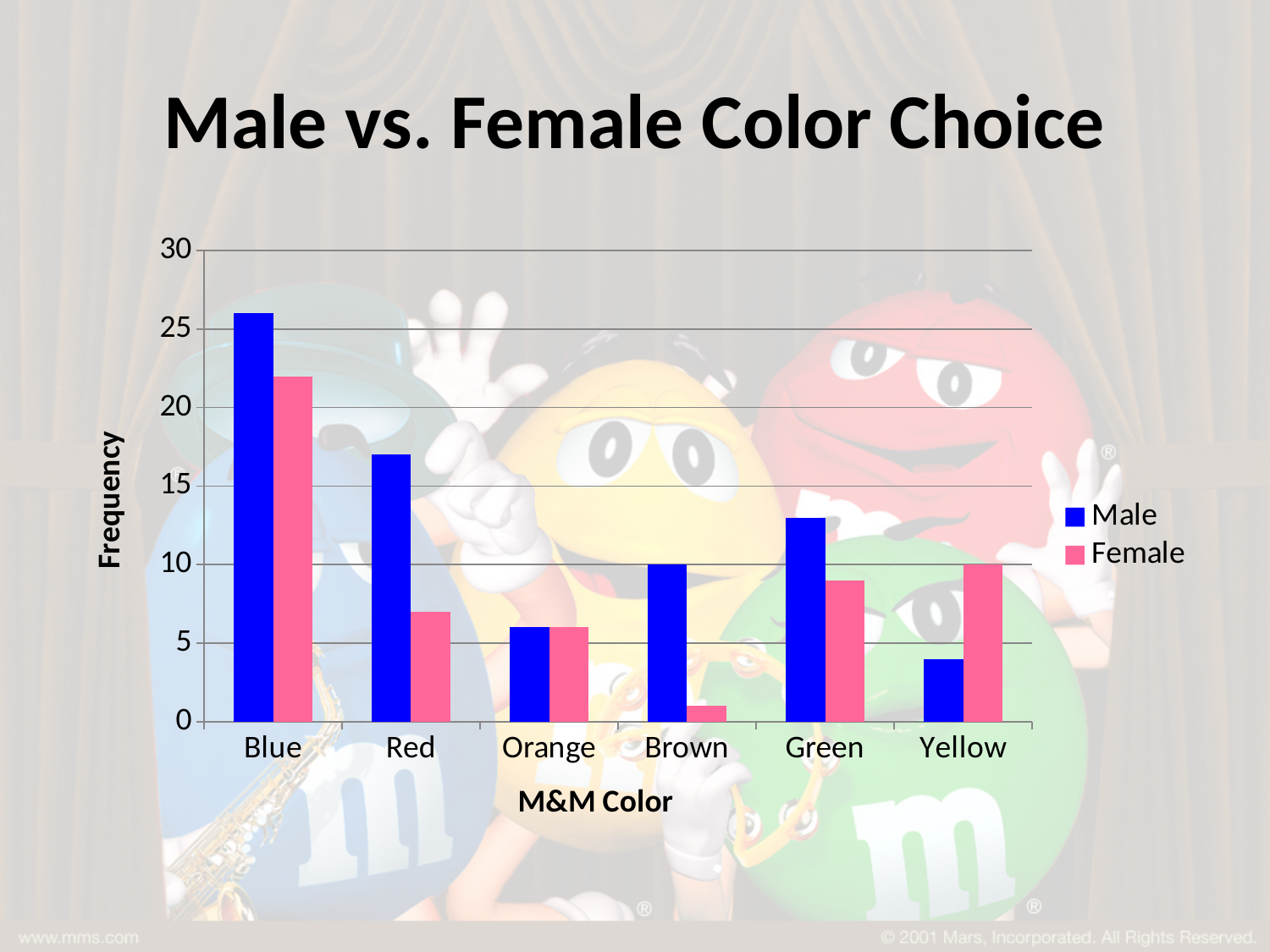

# Male vs. Female Color Choice

### Chart

| Category | Male | Female |
|---|---|---|
| Blue | 26.0 | 22.0 |
| Red | 17.0 | 7.0 |
| Orange | 6.0 | 6.0 |
| Brown | 10.0 | 1.0 |
| Green | 13.0 | 9.0 |
| Yellow | 4.0 | 10.0 |